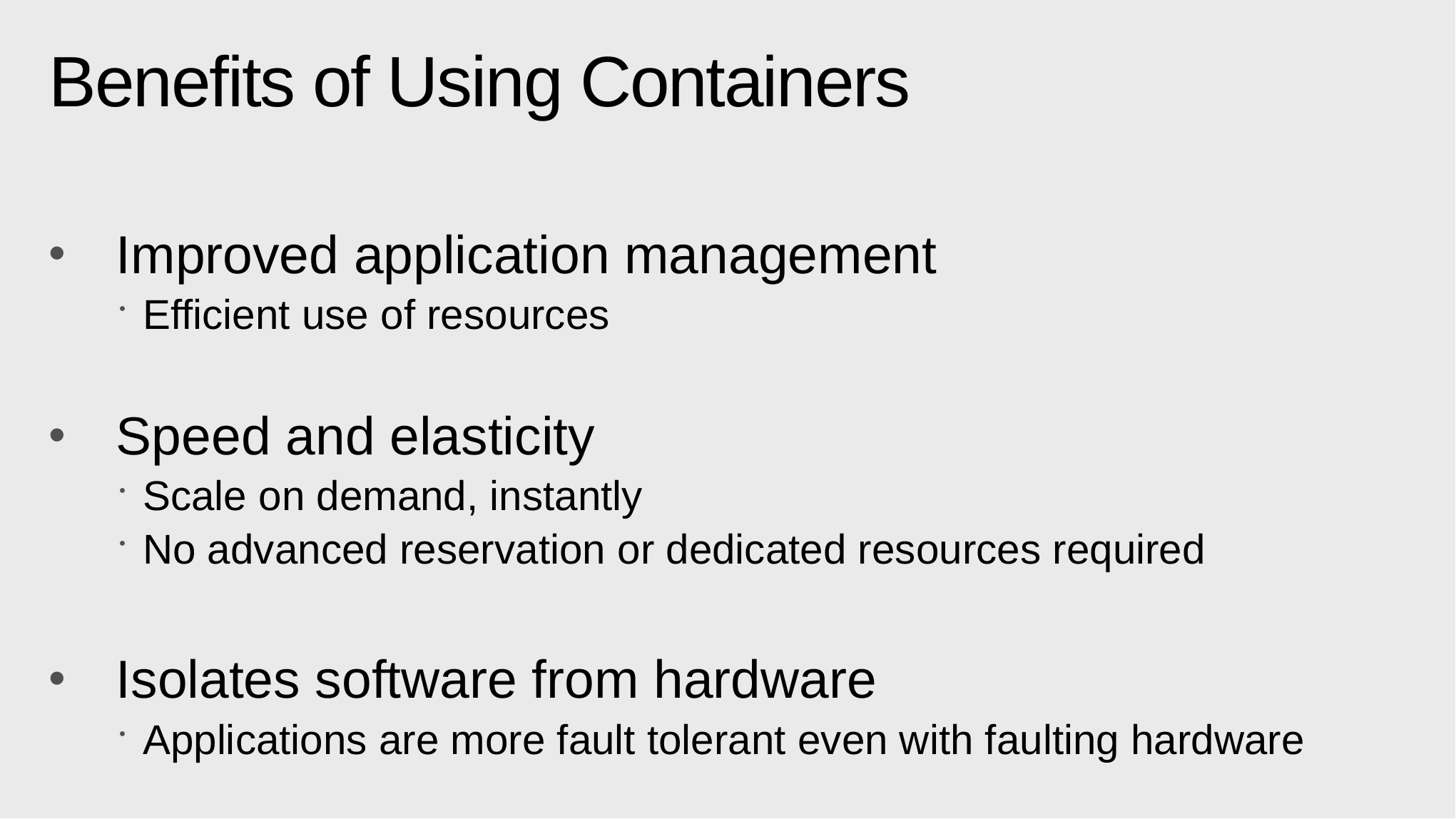

# Benefits of Using Containers

Improved application management
Efficient use of resources

Speed and elasticity
Scale on demand, instantly
No advanced reservation or dedicated resources required

Isolates software from hardware
Applications are more fault tolerant even with faulting hardware